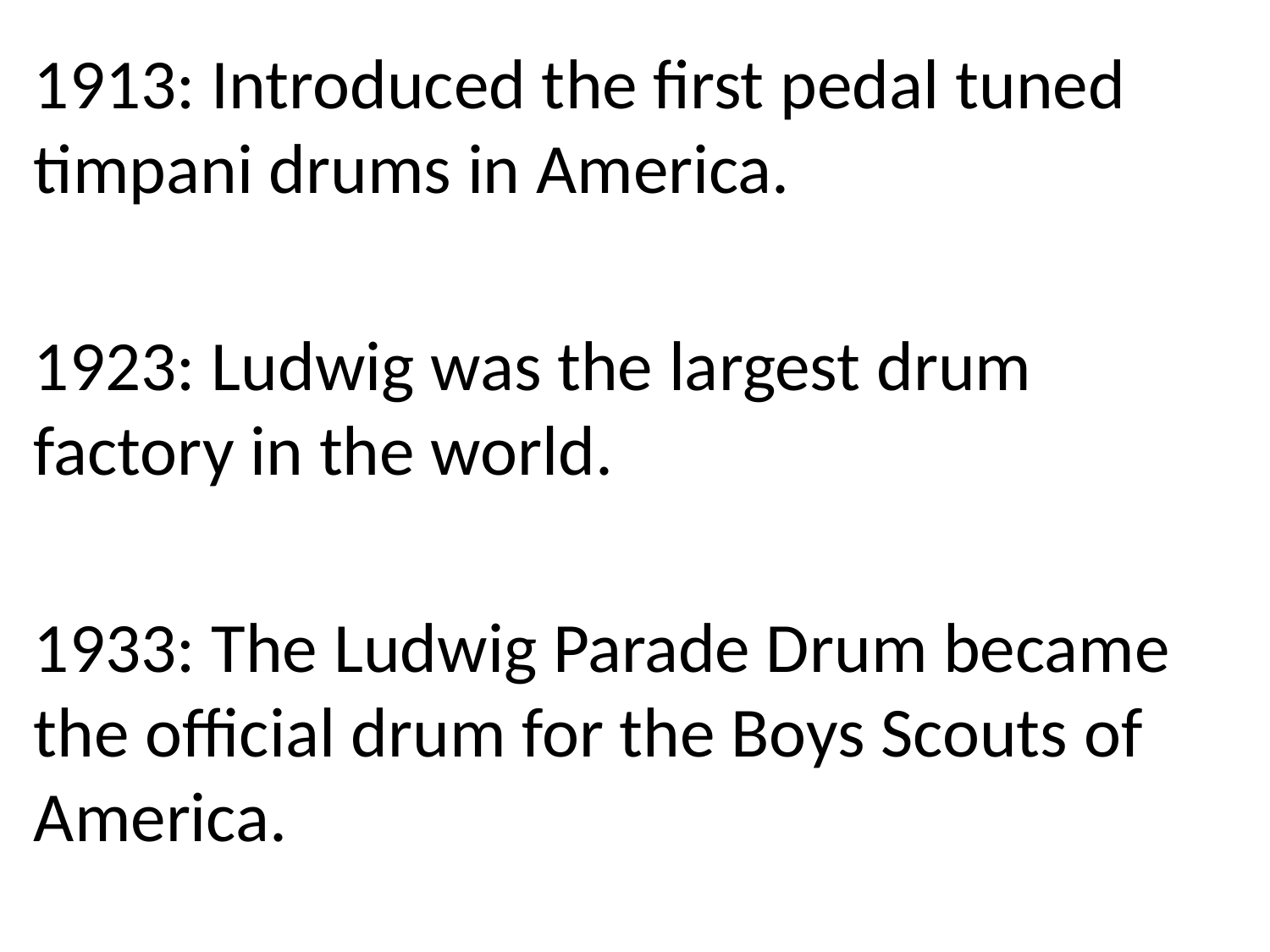

1913: Introduced the first pedal tuned timpani drums in America.

1923: Ludwig was the largest drum factory in the world.

1933: The Ludwig Parade Drum became the official drum for the Boys Scouts of America.